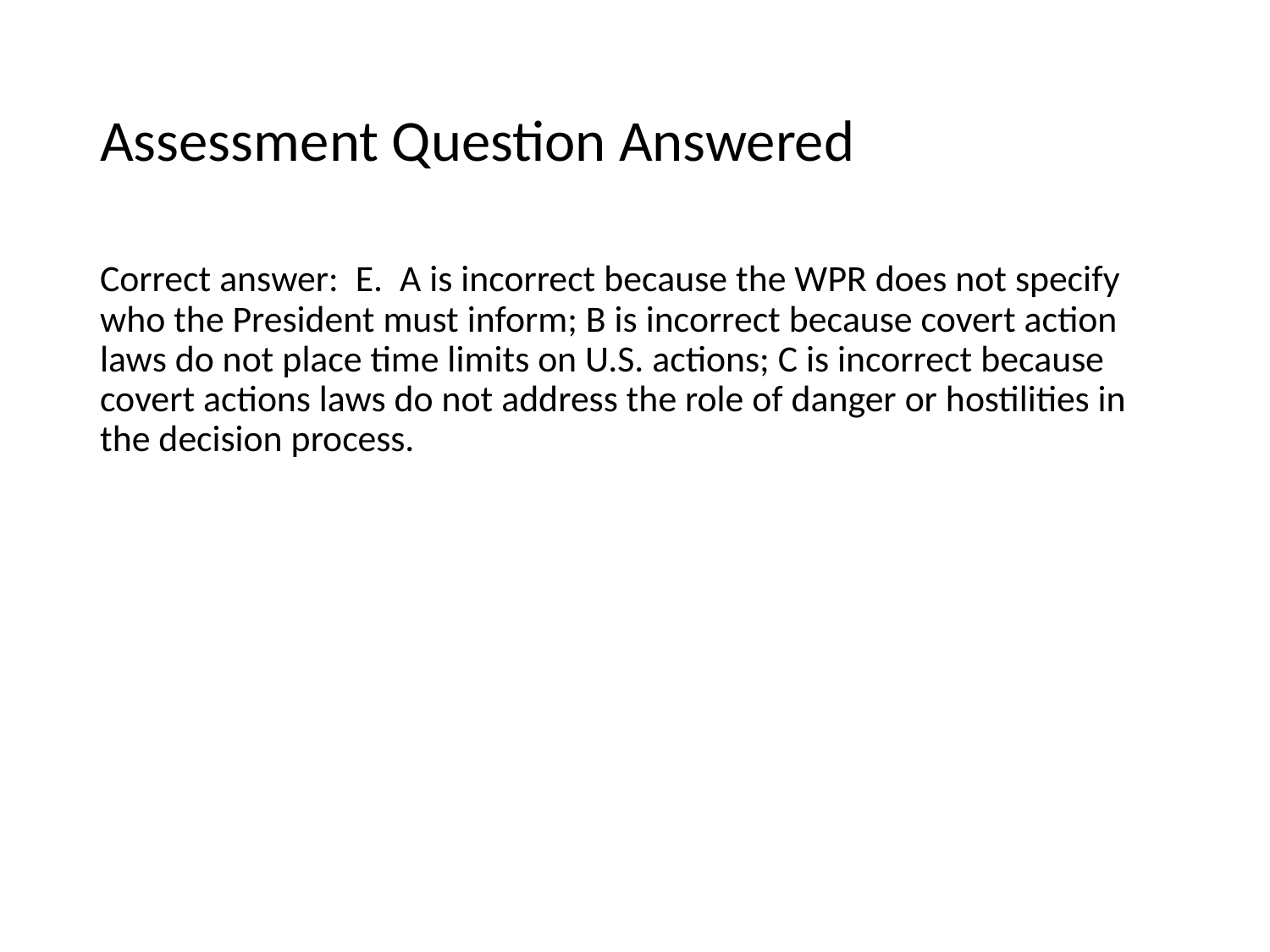

# Assessment Question Answered
Correct answer:  E.  A is incorrect because the WPR does not specify who the President must inform; B is incorrect because covert action laws do not place time limits on U.S. actions; C is incorrect because covert actions laws do not address the role of danger or hostilities in the decision process.